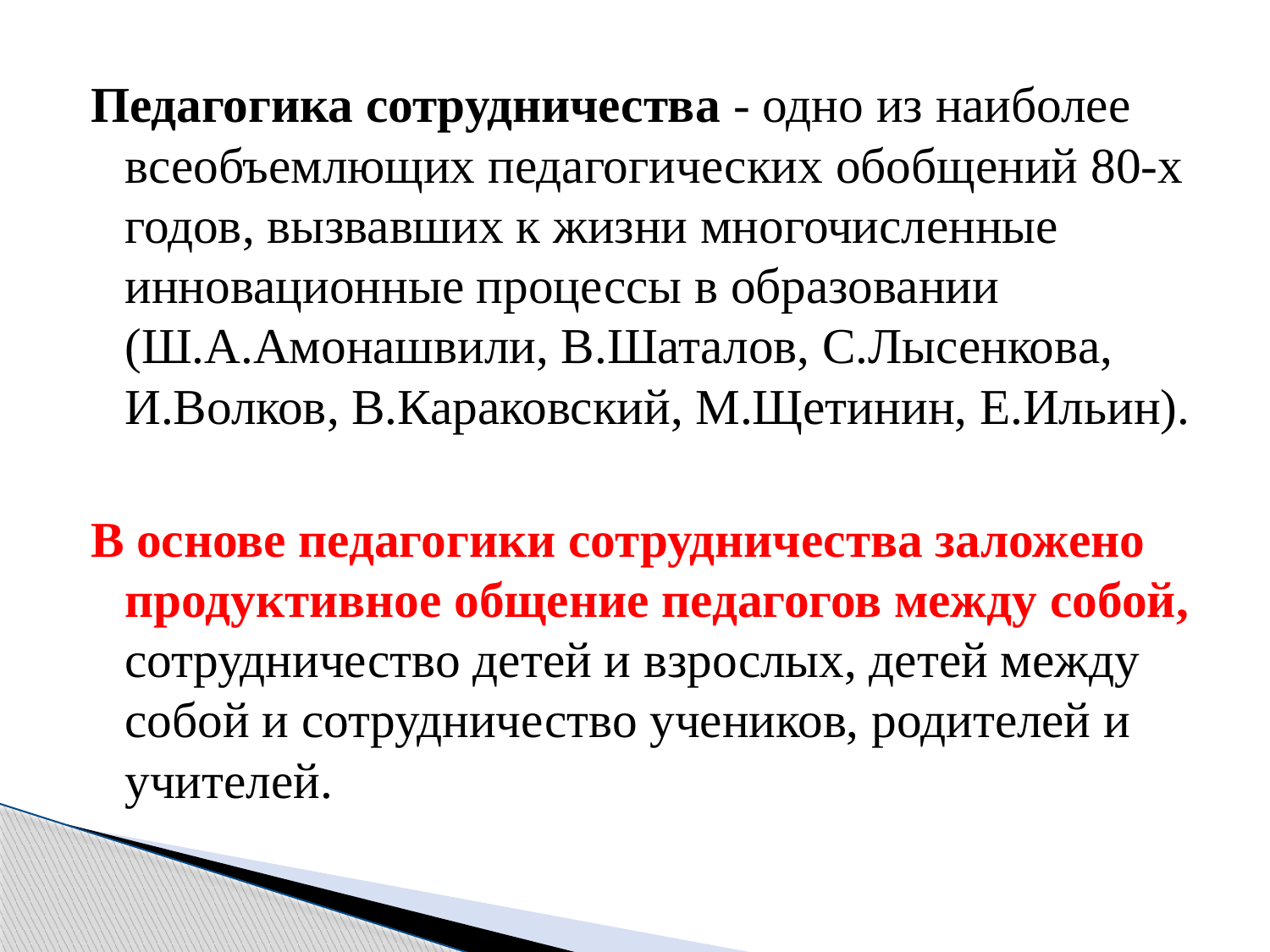

Педагогика сотрудничества - одно из наиболее всеобъемлющих педагогических обобщений 80-х годов, вызвавших к жизни многочисленные инновационные процессы в образовании (Ш.А.Амонашвили, В.Шаталов, С.Лысенкова, И.Волков, В.Караковский, М.Щетинин, Е.Ильин).

В основе педагогики сотрудничества заложено продуктивное общение педагогов между собой, сотрудничество детей и взрослых, детей между собой и сотрудничество учеников, родителей и учителей.